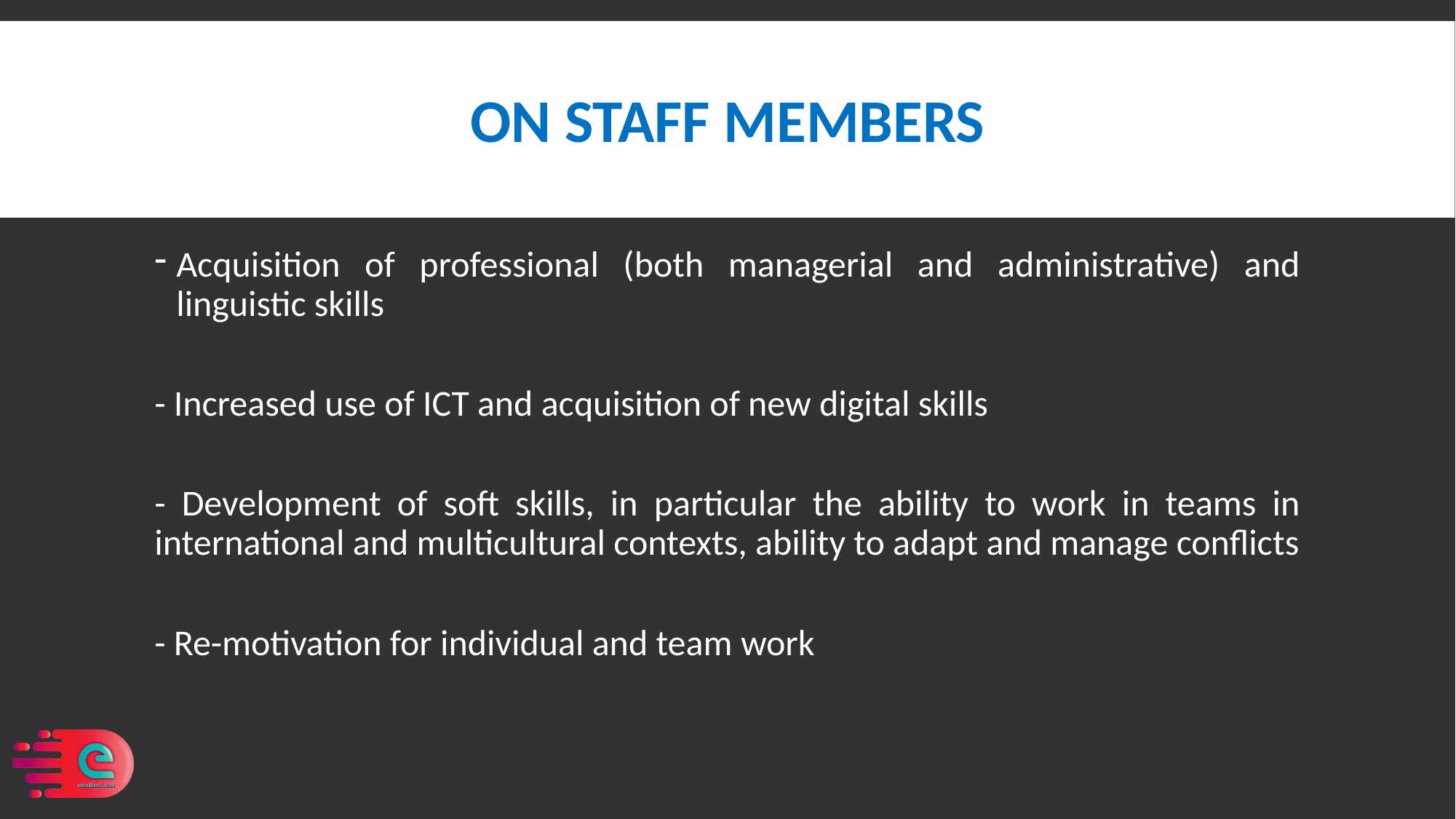

# ON STAFF MEMBERS
Acquisition of professional (both managerial and administrative) and linguistic skills
- Increased use of ICT and acquisition of new digital skills
- Development of soft skills, in particular the ability to work in teams in international and multicultural contexts, ability to adapt and manage conflicts
- Re-motivation for individual and team work